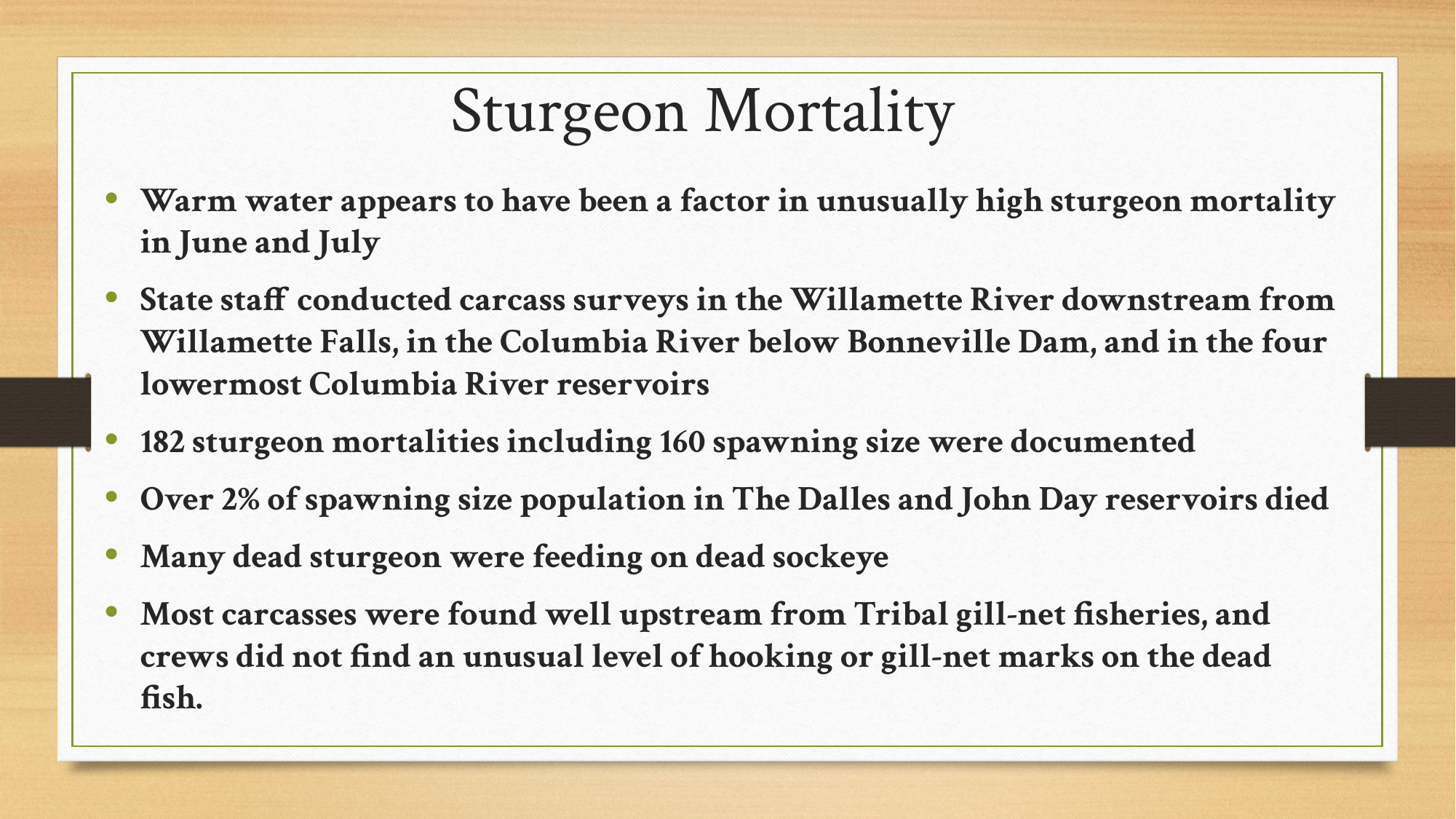

Sturgeon Mortality
Warm water appears to have been a factor in unusually high sturgeon mortality in June and July
State staff conducted carcass surveys in the Willamette River downstream from Willamette Falls, in the Columbia River below Bonneville Dam, and in the four lowermost Columbia River reservoirs
182 sturgeon mortalities including 160 spawning size were documented
Over 2% of spawning size population in The Dalles and John Day reservoirs died
Many dead sturgeon were feeding on dead sockeye
Most carcasses were found well upstream from Tribal gill-net fisheries, and crews did not find an unusual level of hooking or gill-net marks on the dead fish.